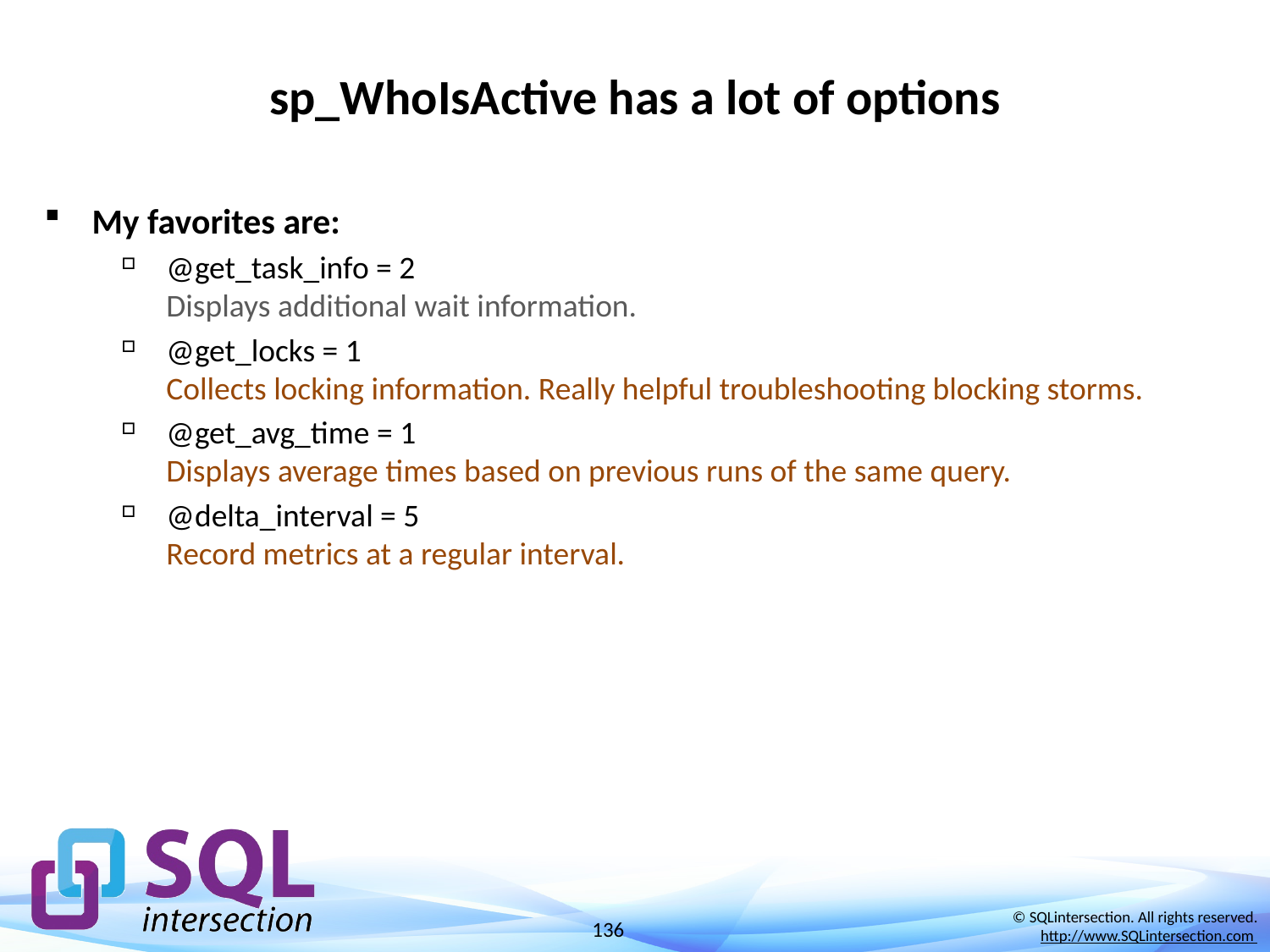

# sp_WhoIsActive has a lot of options
My favorites are:
@get_task_info = 2
Displays additional wait information.
@get_locks = 1
Collects locking information. Really helpful troubleshooting blocking storms.
@get_avg_time = 1
Displays average times based on previous runs of the same query.
@delta_interval = 5
Record metrics at a regular interval.